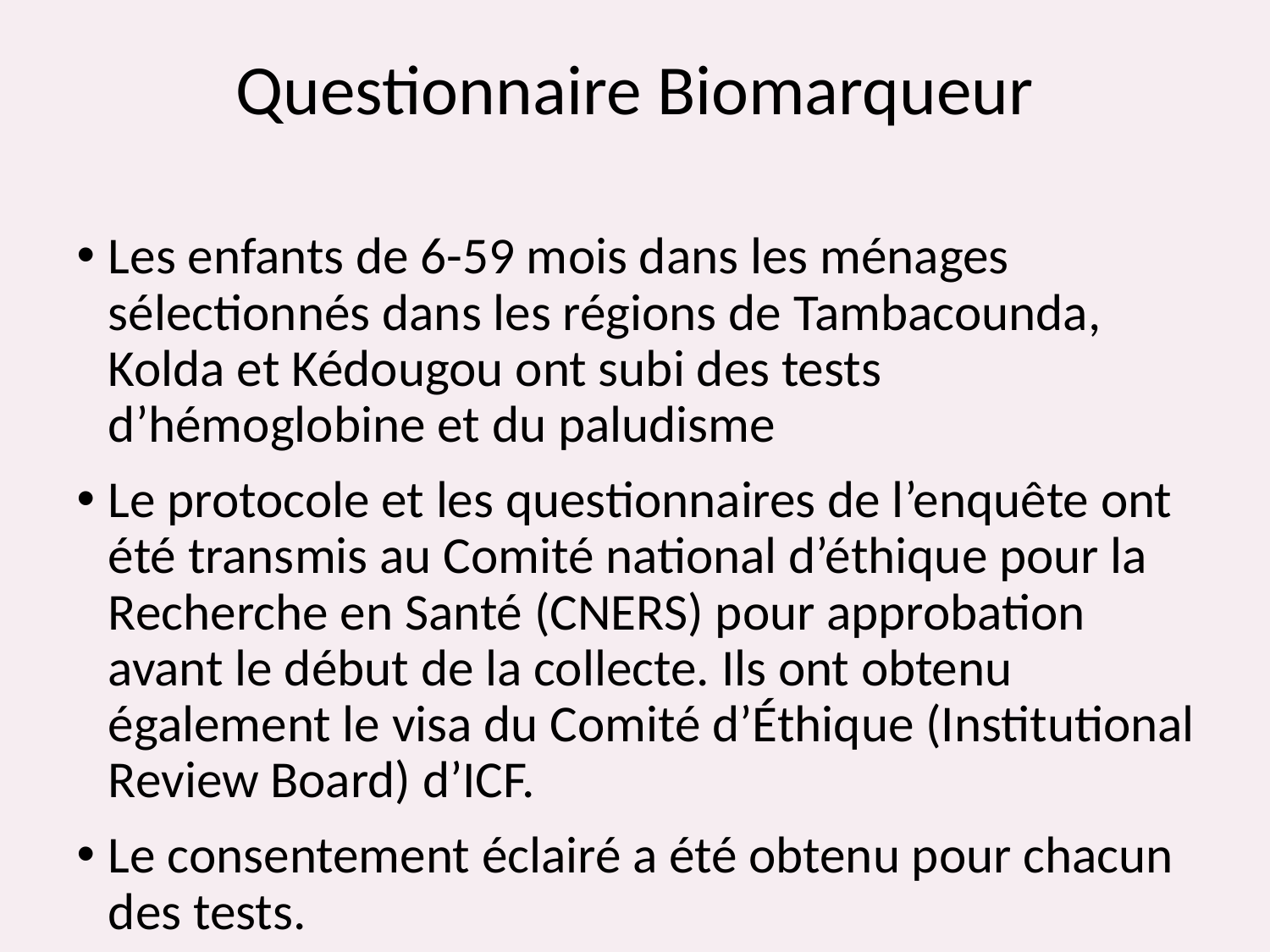

# Questionnaire Biomarqueur
Les enfants de 6-59 mois dans les ménages sélectionnés dans les régions de Tambacounda, Kolda et Kédougou ont subi des tests d’hémoglobine et du paludisme
Le protocole et les questionnaires de l’enquête ont été transmis au Comité national d’éthique pour la Recherche en Santé (CNERS) pour approbation avant le début de la collecte. Ils ont obtenu également le visa du Comité d’Éthique (Institutional Review Board) d’ICF.
Le consentement éclairé a été obtenu pour chacun des tests.